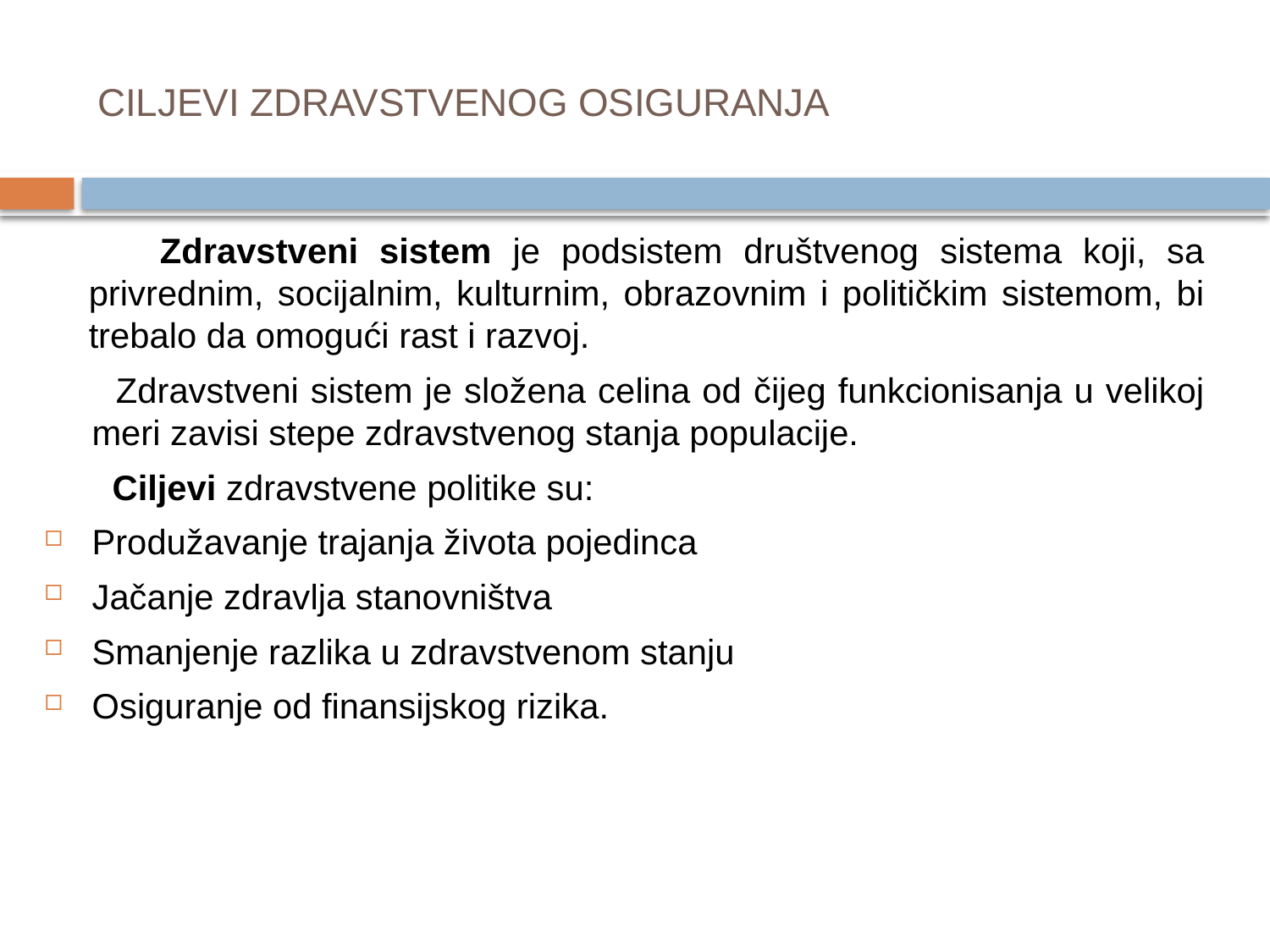

# CILJEVI ZDRAVSTVENOG OSIGURANJA
      Zdravstveni sistem je podsistem društvenog sistema koji, sa privrednim, socijalnim, kulturnim, obrazovnim i političkim sistemom, bi trebalo da omogući rast i razvoj.
      Zdravstveni sistem je složena celina od čijeg funkcionisanja u velikoj meri zavisi stepe zdravstvenog stanja populacije.
       Ciljevi zdravstvene politike su:
Produžavanje trajanja života pojedinca
Jačanje zdravlja stanovništva
Smanjenje razlika u zdravstvenom stanju
Osiguranje od finansijskog rizika.